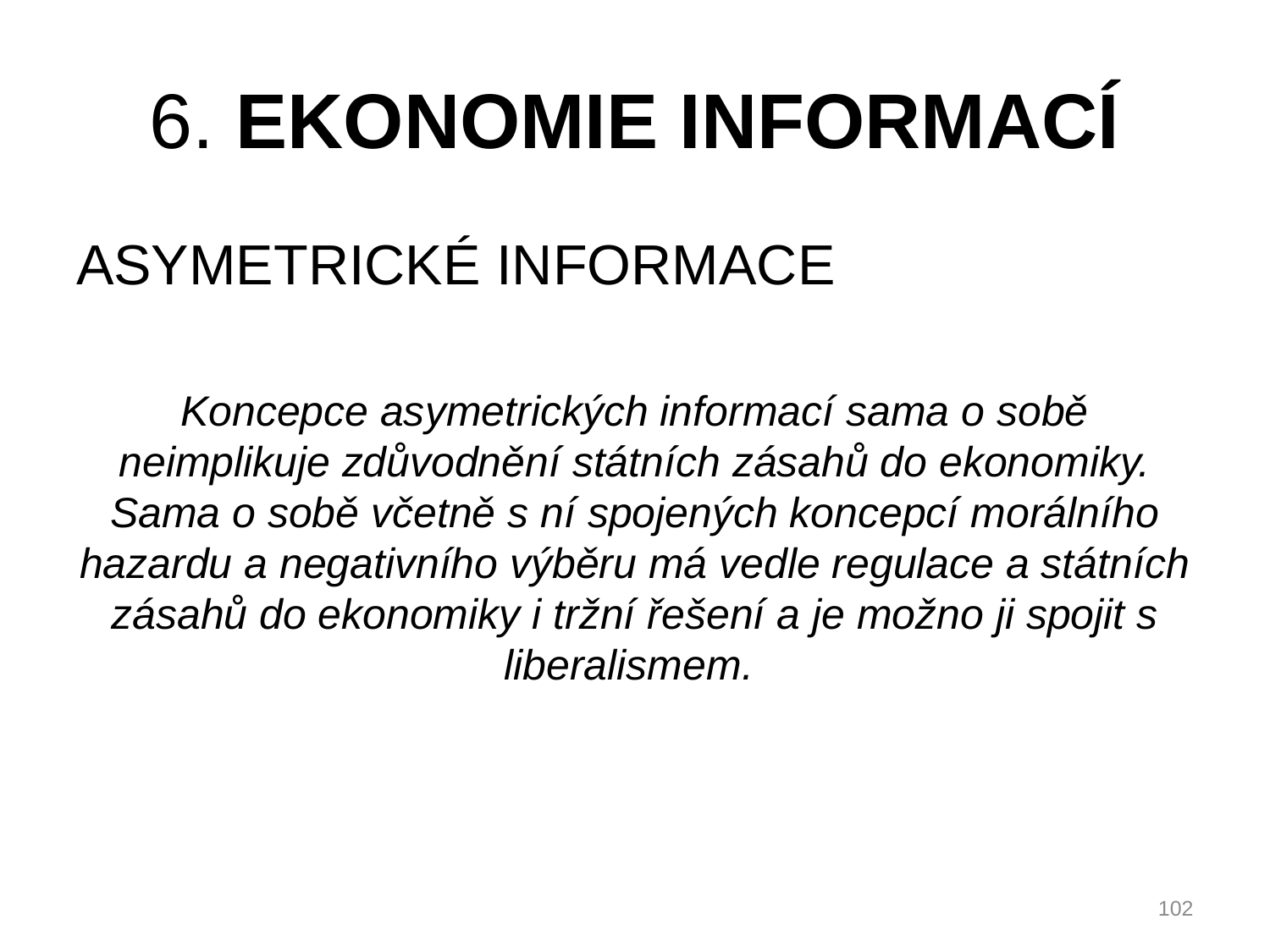

# 6. Ekonomie informací
ASYMETRICKÉ INFORMACE

Koncepce asymetrických informací sama o sobě neimplikuje zdůvodnění státních zásahů do ekonomiky. Sama o sobě včetně s ní spojených koncepcí morálního hazardu a negativního výběru má vedle regulace a státních zásahů do ekonomiky i tržní řešení a je možno ji spojit s liberalismem.
102